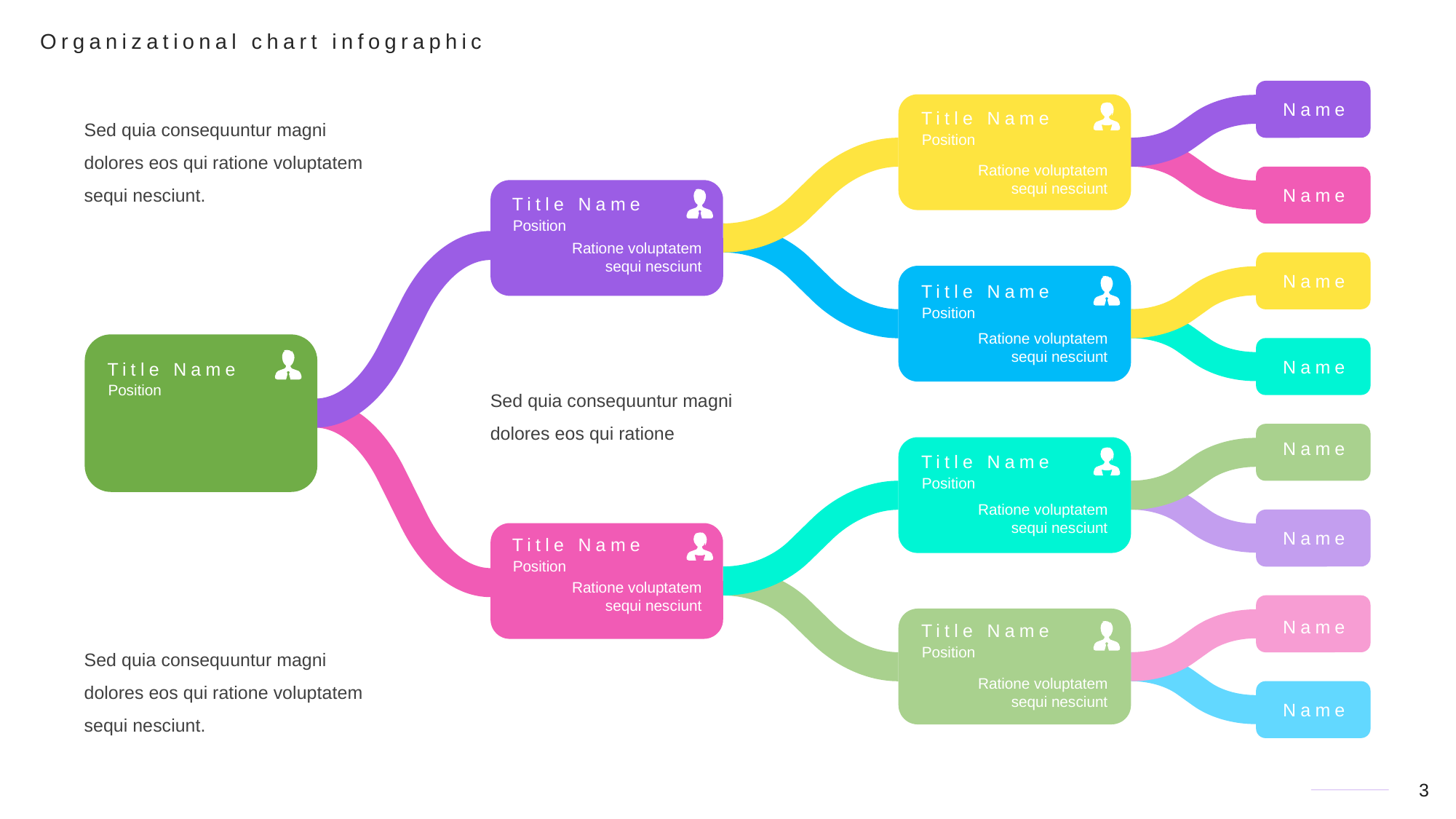

Name

Title Name
Sed quia consequuntur magni dolores eos qui ratione voluptatem sequi nesciunt.

Position

Ratione voluptatem sequi nesciunt

Name

Title Name

Position

Ratione voluptatem sequi nesciunt

Name

Title Name

Position

Ratione voluptatem sequi nesciunt

Name
Title Name
Sed quia consequuntur magni dolores eos qui ratione
Position

Name

Title Name

Position

Ratione voluptatem sequi nesciunt

Name

Title Name

Position

Ratione voluptatem sequi nesciunt

Name
Title Name

Sed quia consequuntur magni dolores eos qui ratione voluptatem sequi nesciunt.
Position

Ratione voluptatem sequi nesciunt

Name